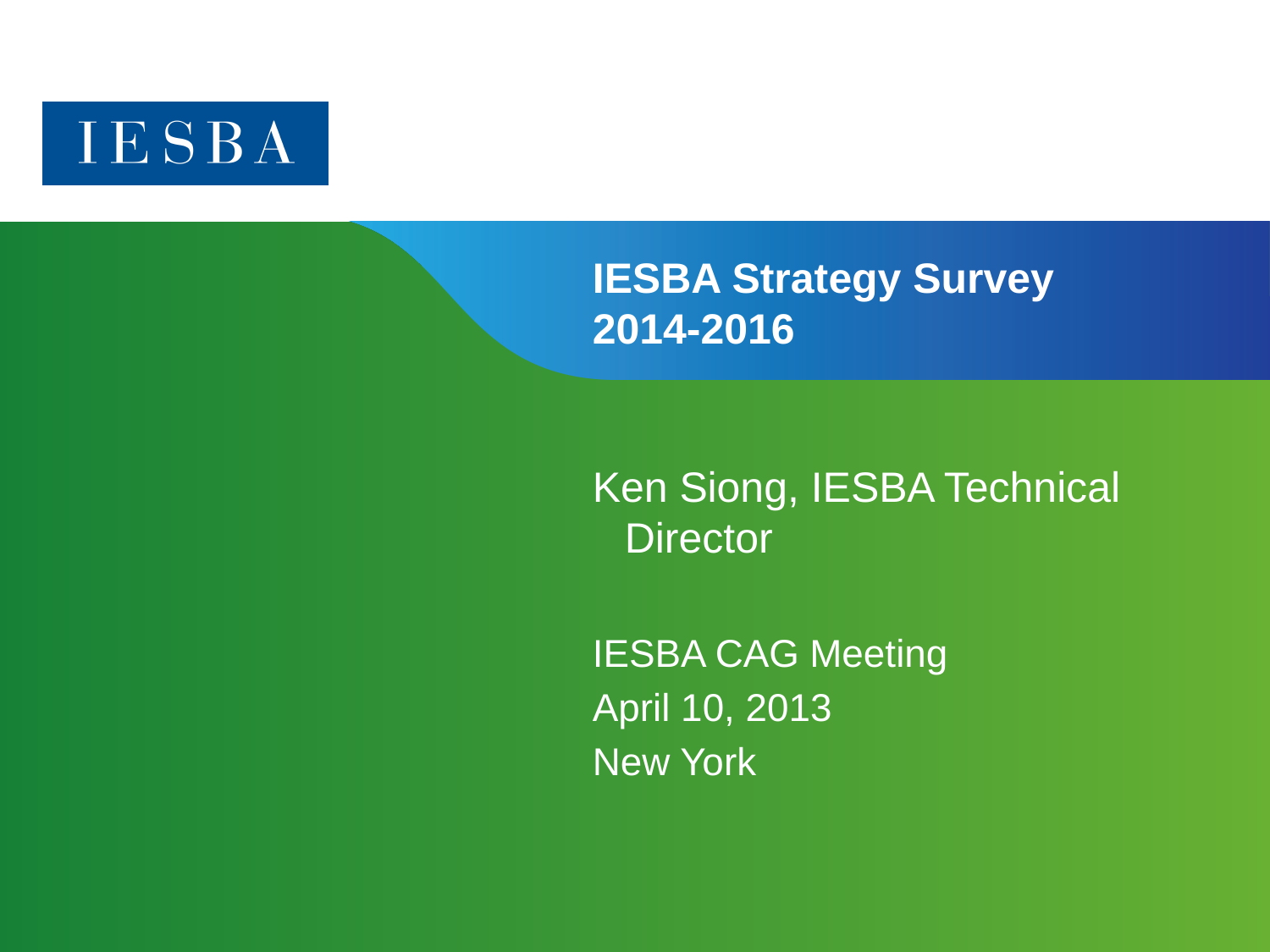

# IESBA Strategy Survey 2014-2016
Ken Siong, IESBA Technical Director

IESBA CAG Meeting
April 10, 2013
New York